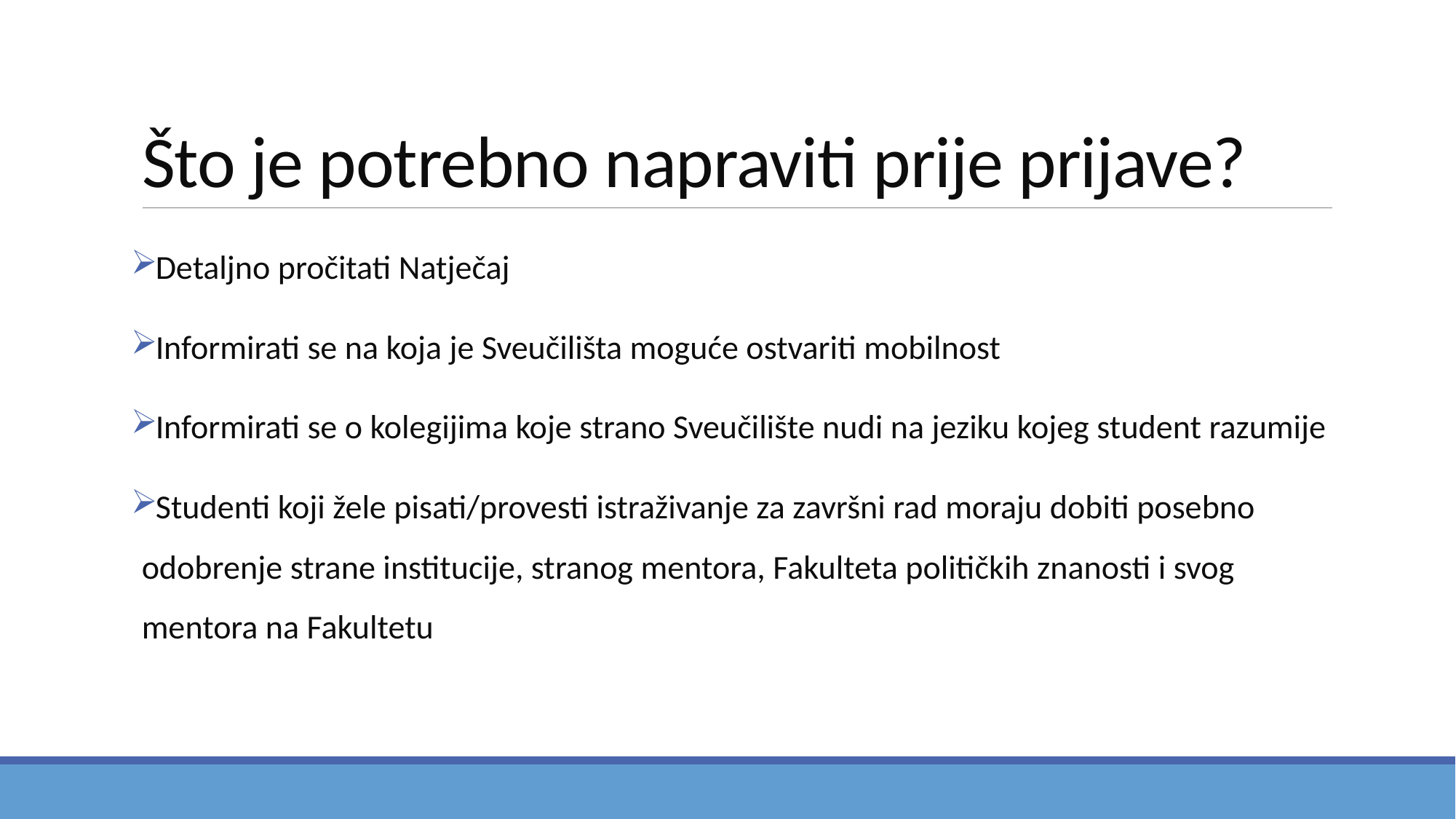

# Što je potrebno napraviti prije prijave?
Detaljno pročitati Natječaj
Informirati se na koja je Sveučilišta moguće ostvariti mobilnost
Informirati se o kolegijima koje strano Sveučilište nudi na jeziku kojeg student razumije
Studenti koji žele pisati/provesti istraživanje za završni rad moraju dobiti posebno odobrenje strane institucije, stranog mentora, Fakulteta političkih znanosti i svog mentora na Fakultetu